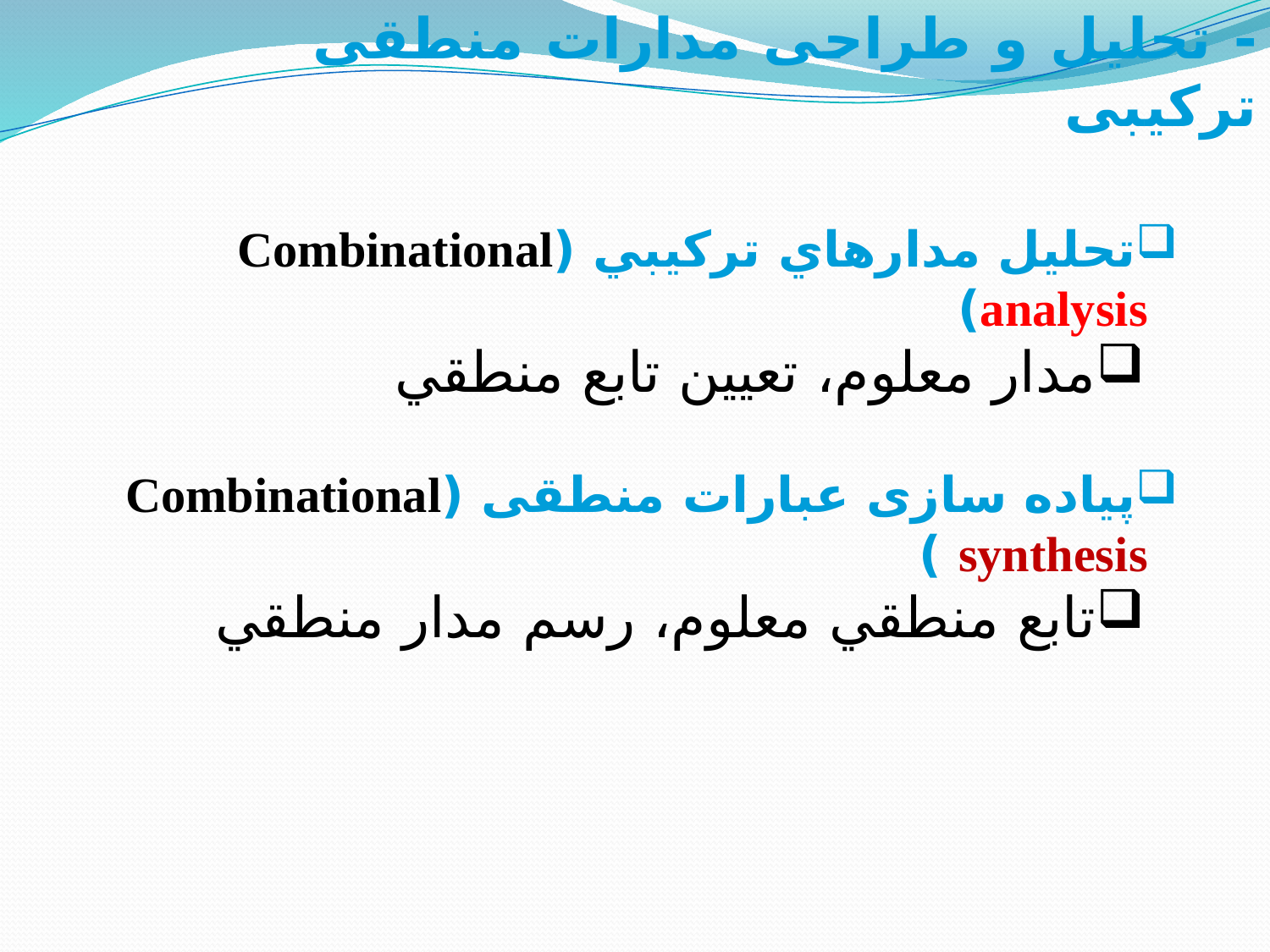

- تحلیل و طراحی مدارات منطقی ترکیبی
تحليل مدارهاي تركيبي (Combinational analysis)
مدار معلوم، تعيين تابع منطقي

پیاده سازی عبارات منطقی (Combinational synthesis )
تابع منطقي معلوم، رسم مدار منطقي